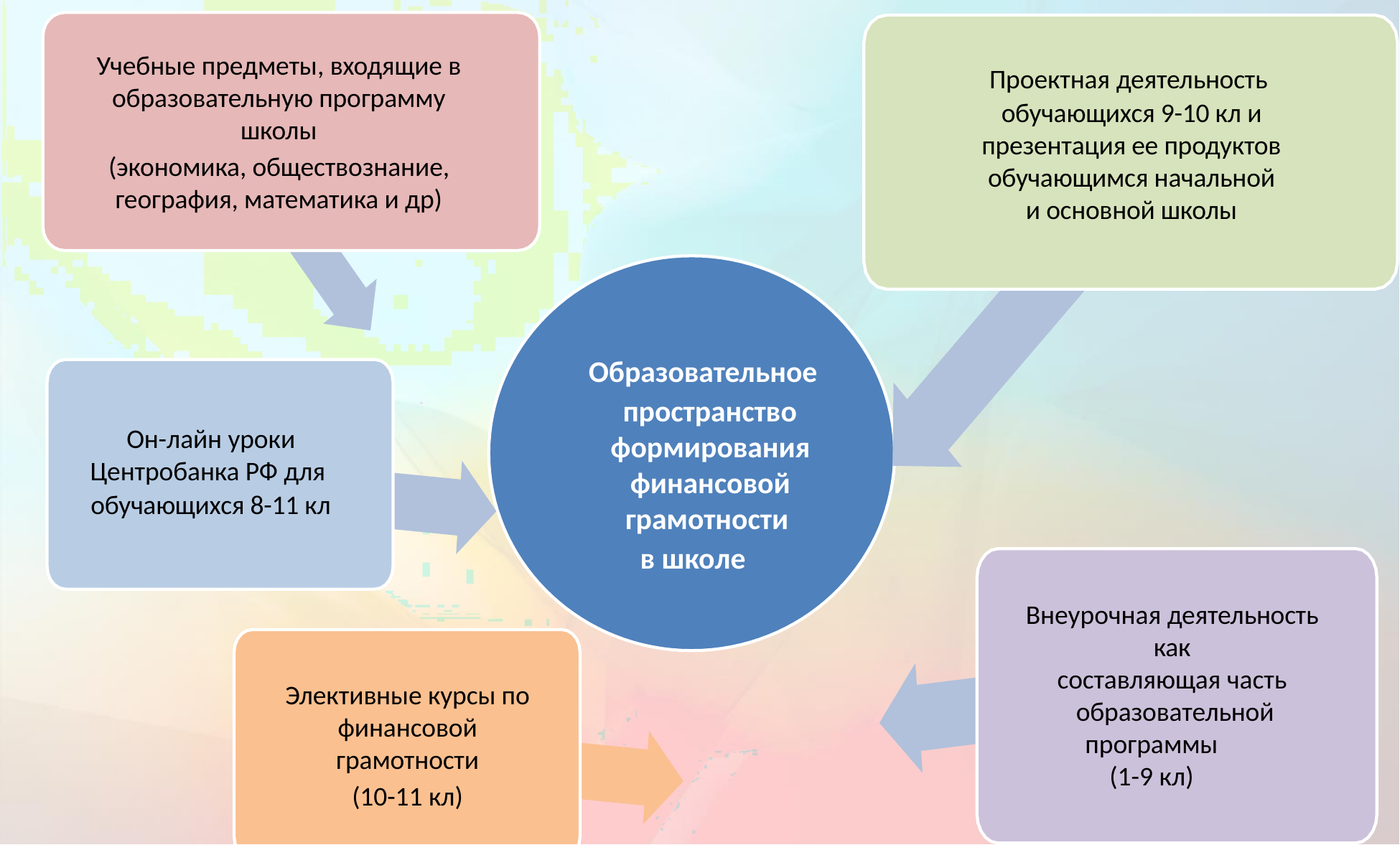

Учебные предметы, входящие в образовательную программу школы
(экономика, обществознание, география, математика и др)

Проектная деятельность
обучающихся 9-10 кл и презентация ее продуктов обучающимся начальной и основной школы

Образовательное
  пространство формирования финансовой грамотности
в школе

Он-лайн уроки Центробанка РФ для
обучающихся 8-11 кл

Внеурочная деятельность как
составляющая часть  образовательной
программы
(1-9 кл)

Элективные курсы по финансовой грамотности
(10-11 кл)